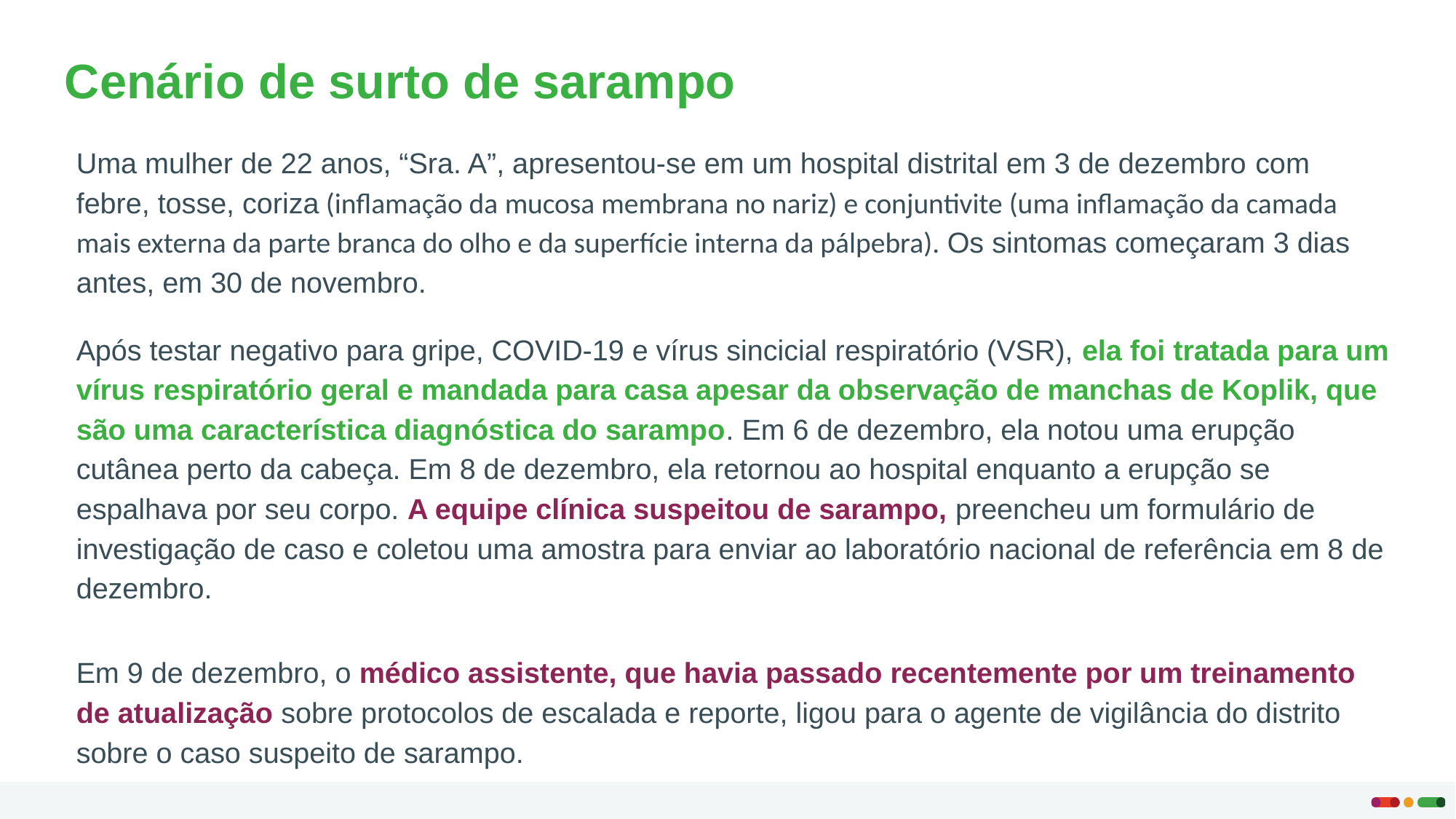

# Cenário de surto de sarampo
Uma mulher de 22 anos, “Sra. A”, apresentou-se em um hospital distrital em 3 de dezembro com febre, tosse, coriza (inflamação da mucosa membrana no nariz) e conjuntivite (uma inflamação da camada mais externa da parte branca do olho e da superfície interna da pálpebra). Os sintomas começaram 3 dias antes, em 30 de novembro.

Após testar negativo para gripe, COVID-19 e vírus sincicial respiratório (VSR), ela foi tratada para um vírus respiratório geral e mandada para casa apesar da observação de manchas de Koplik, que são uma característica diagnóstica do sarampo. Em 6 de dezembro, ela notou uma erupção cutânea perto da cabeça. Em 8 de dezembro, ela retornou ao hospital enquanto a erupção se espalhava por seu corpo. A equipe clínica suspeitou de sarampo, preencheu um formulário de investigação de caso e coletou uma amostra para enviar ao laboratório nacional de referência em 8 de dezembro.

Em 9 de dezembro, o médico assistente, que havia passado recentemente por um treinamento de atualização sobre protocolos de escalada e reporte, ligou para o agente de vigilância do distrito sobre o caso suspeito de sarampo.